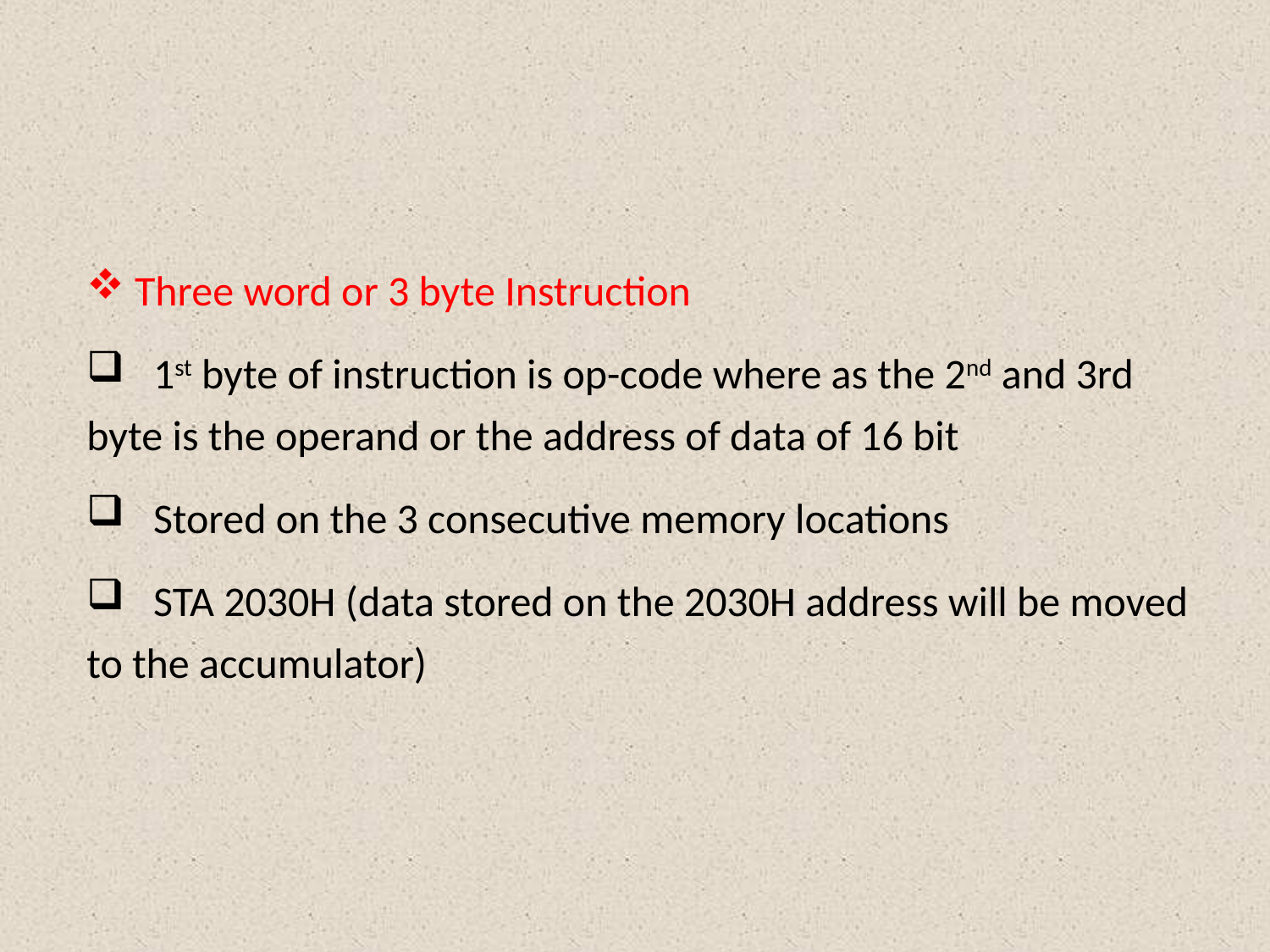

Three word or 3 byte Instruction
   1st byte of instruction is op-code where as the 2nd and 3rd byte is the operand or the address of data of 16 bit
   Stored on the 3 consecutive memory locations
   STA 2030H (data stored on the 2030H address will be moved to the accumulator)